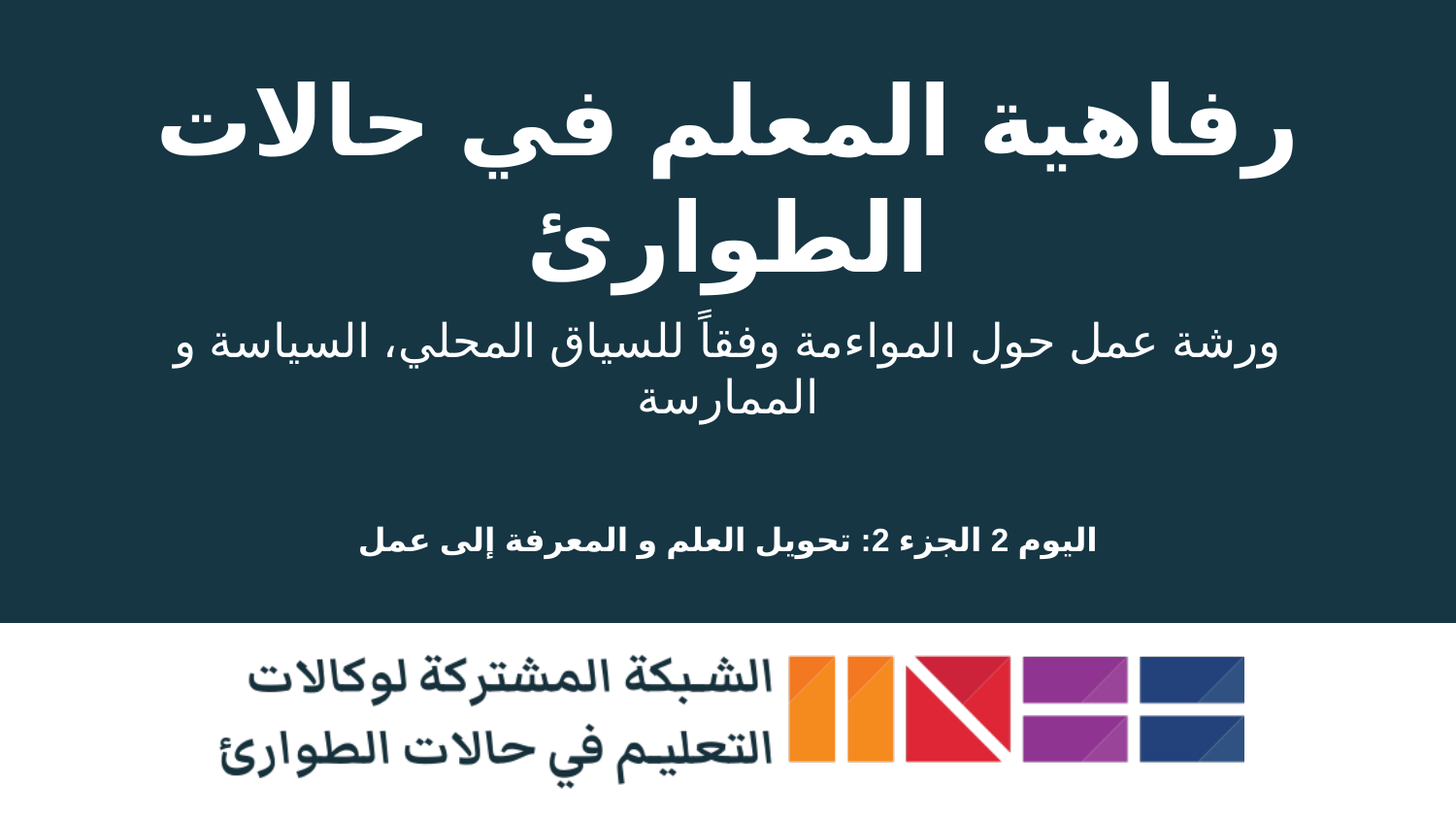

# رفاهية المعلم في حالات الطوارئ
ورشة عمل حول المواءمة وفقاً للسياق المحلي، السياسة و الممارسة

اليوم 2 الجزء 2: تحويل العلم و المعرفة إلى عمل